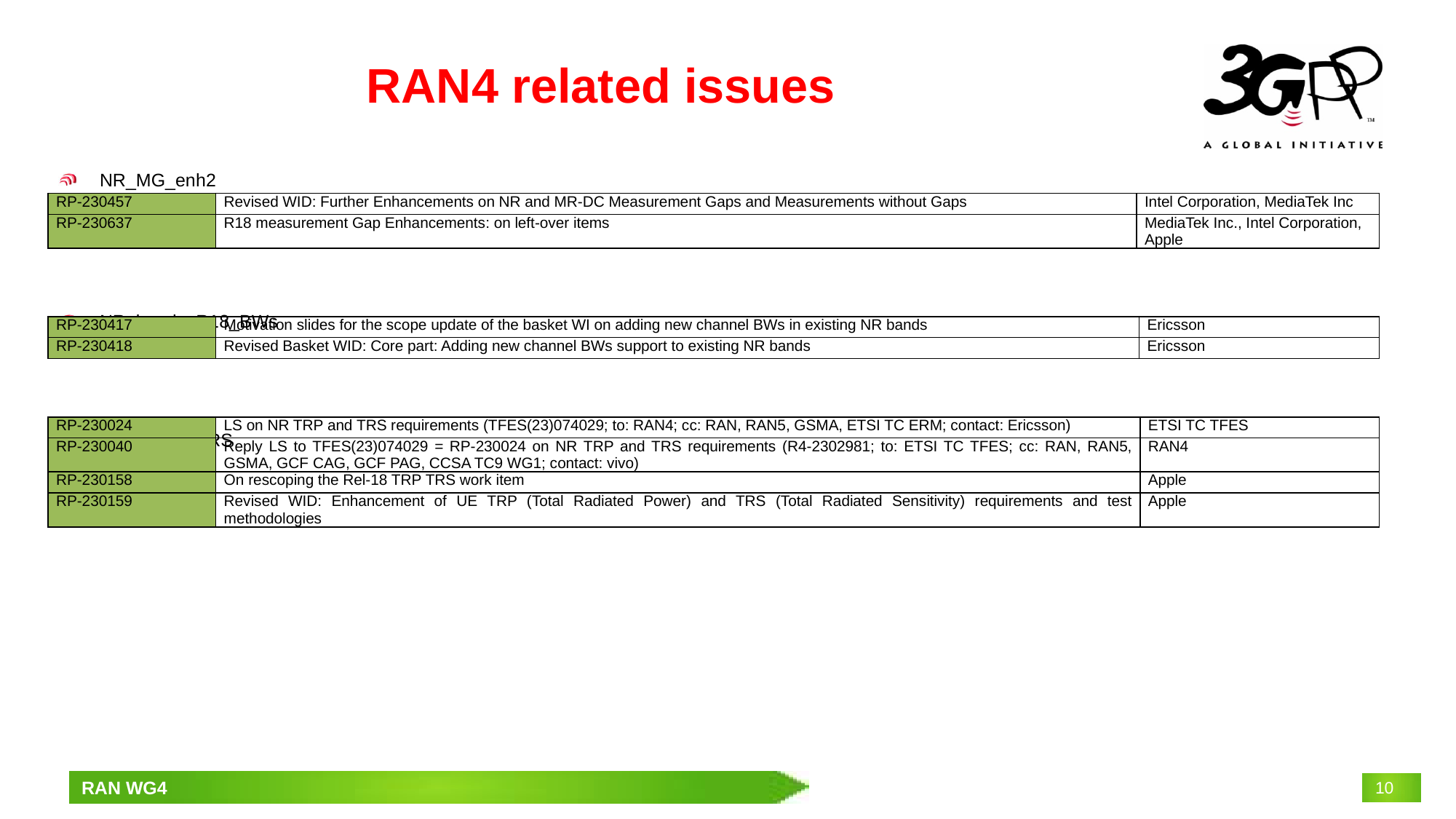

# RAN4 related issues
NR_MG_enh2

NR_bands_R18_BWs

RAN4-TRP-TRS

| RP-230457 | Revised WID: Further Enhancements on NR and MR-DC Measurement Gaps and Measurements without Gaps | Intel Corporation, MediaTek Inc |
| --- | --- | --- |
| RP-230637 | R18 measurement Gap Enhancements: on left-over items | MediaTek Inc., Intel Corporation, Apple |
| RP-230417 | Motivation slides for the scope update of the basket WI on adding new channel BWs in existing NR bands | Ericsson |
| --- | --- | --- |
| RP-230418 | Revised Basket WID: Core part: Adding new channel BWs support to existing NR bands | Ericsson |
| RP-230024 | LS on NR TRP and TRS requirements (TFES(23)074029; to: RAN4; cc: RAN, RAN5, GSMA, ETSI TC ERM; contact: Ericsson) | ETSI TC TFES |
| --- | --- | --- |
| RP-230040 | Reply LS to TFES(23)074029 = RP-230024 on NR TRP and TRS requirements (R4-2302981; to: ETSI TC TFES; cc: RAN, RAN5, GSMA, GCF CAG, GCF PAG, CCSA TC9 WG1; contact: vivo) | RAN4 |
| RP-230158 | On rescoping the Rel-18 TRP TRS work item | Apple |
| RP-230159 | Revised WID: Enhancement of UE TRP (Total Radiated Power) and TRS (Total Radiated Sensitivity) requirements and test methodologies | Apple |